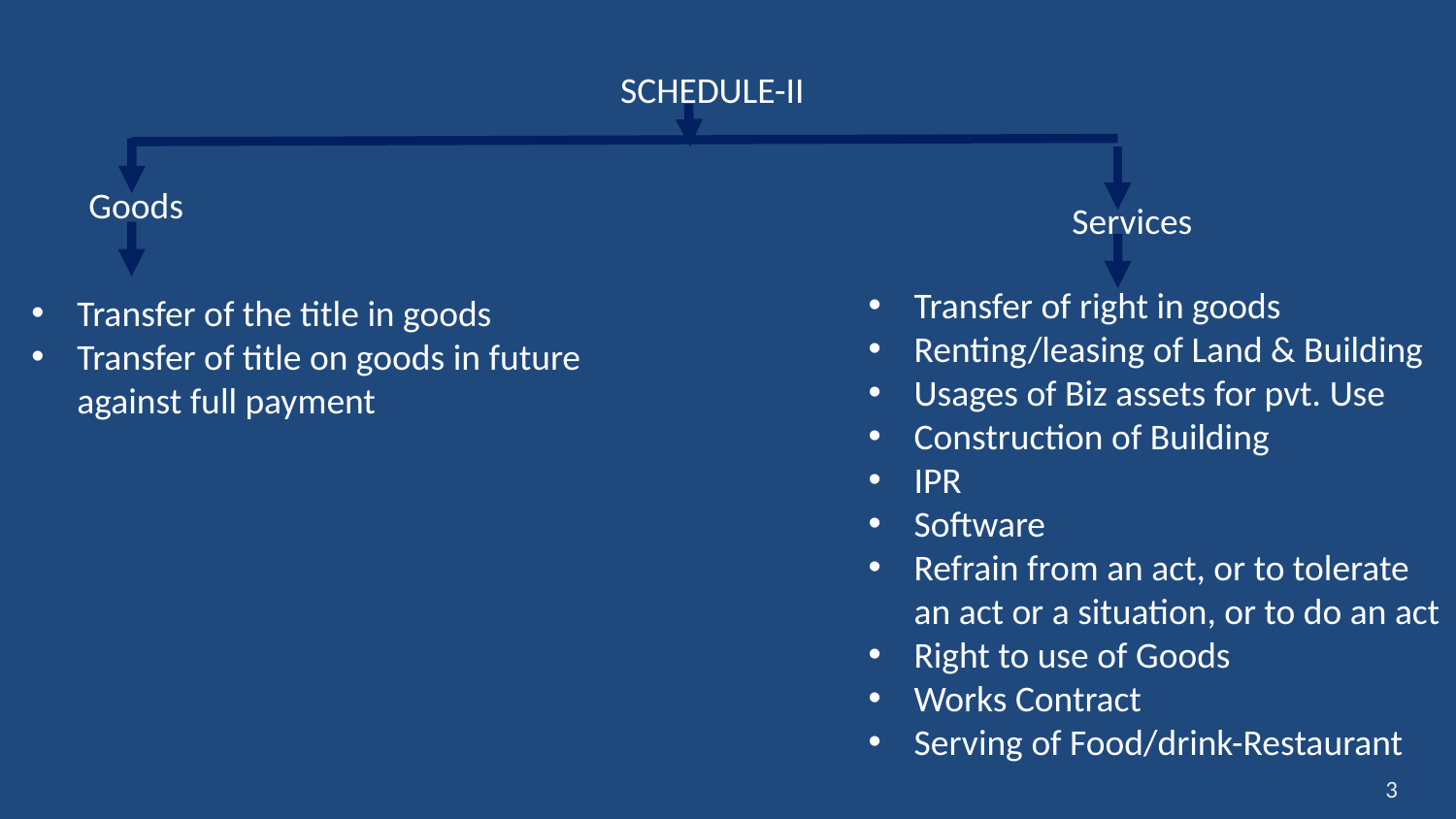

SCHEDULE-II
Goods
Services
Transfer of right in goods
Renting/leasing of Land & Building
Usages of Biz assets for pvt. Use
Construction of Building
IPR
Software
Refrain from an act, or to tolerate an act or a situation, or to do an act
Right to use of Goods
Works Contract
Serving of Food/drink-Restaurant
Transfer of the title in goods
Transfer of title on goods in future against full payment

3